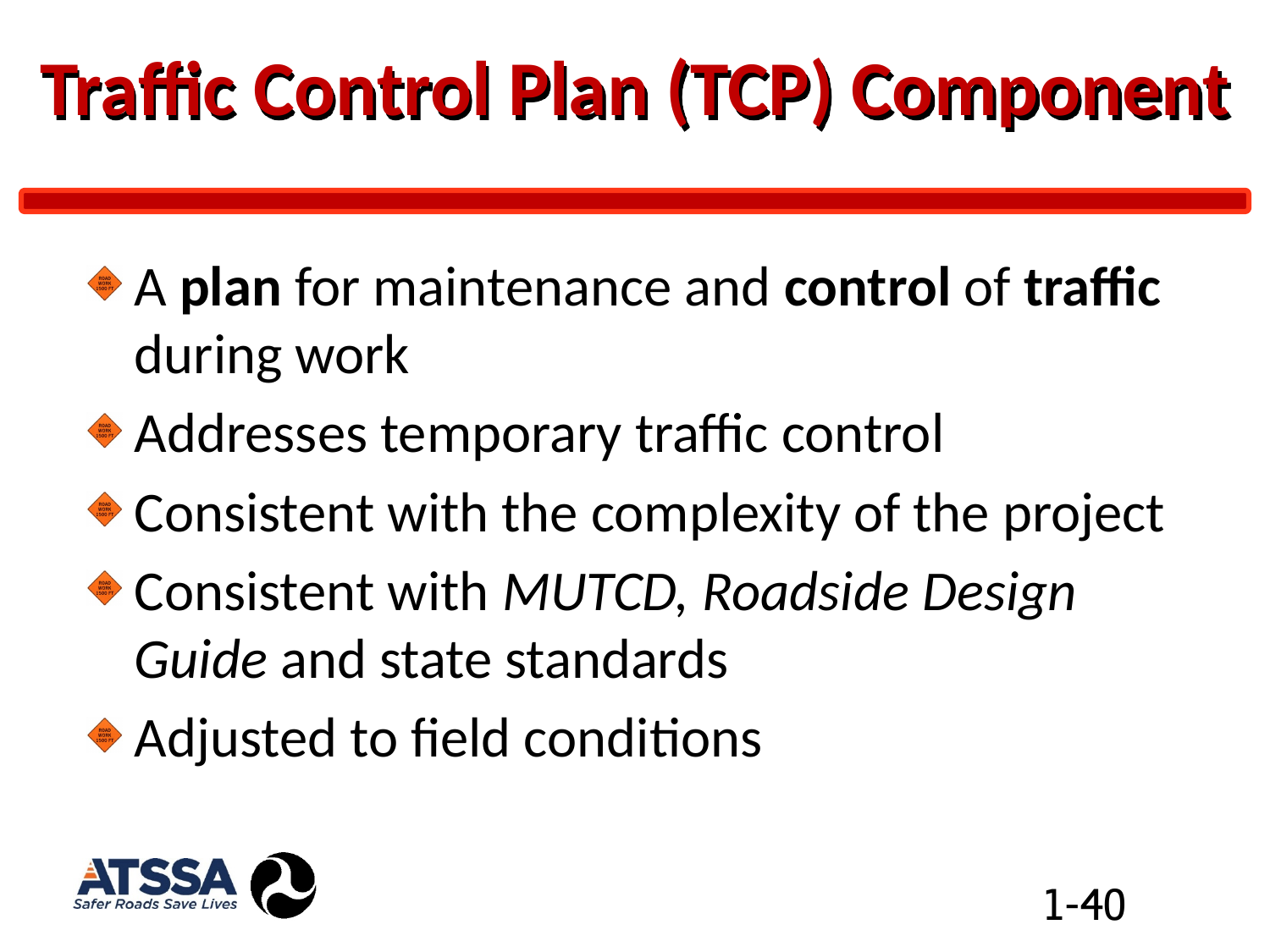

# Traffic Control Plan (TCP) Component
A plan for maintenance and control of traffic during work
Addresses temporary traffic control
Consistent with the complexity of the project
Consistent with MUTCD, Roadside Design Guide and state standards
Adjusted to field conditions